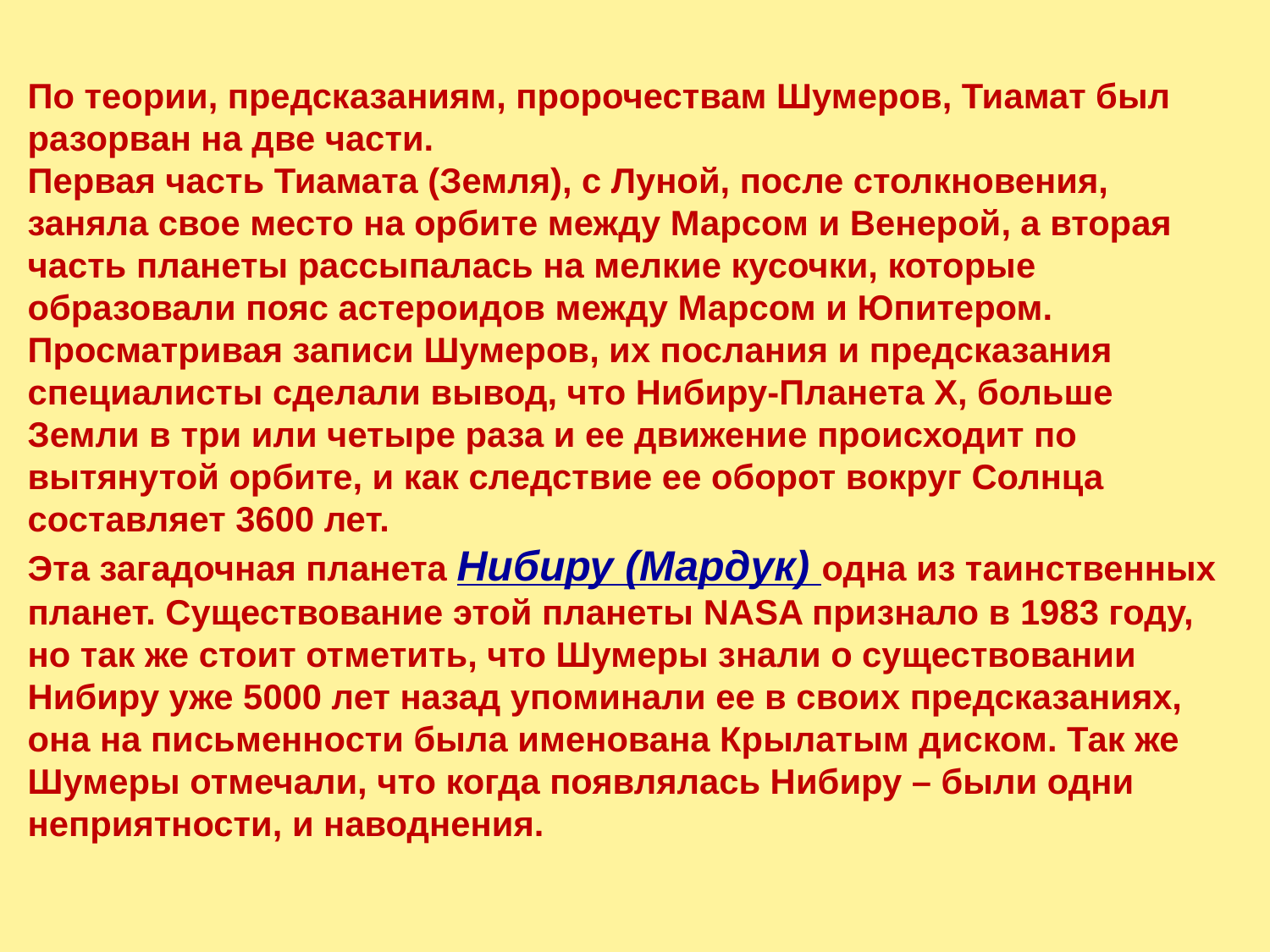

По теории, предсказаниям, пророчествам Шумеров, Тиамат был разорван на две части.
Первая часть Тиамата (Земля), с Луной, после столкновения, заняла свое место на орбите между Марсом и Венерой, а вторая часть планеты рассыпалась на мелкие кусочки, которые образовали пояс астероидов между Марсом и Юпитером.
Просматривая записи Шумеров, их послания и предсказания специалисты сделали вывод, что Нибиру-Планета Х, больше Земли в три или четыре раза и ее движение происходит по вытянутой орбите, и как следствие ее оборот вокруг Солнца составляет 3600 лет.
Эта загадочная планета Нибиру (Мардук) одна из таинственных планет. Существование этой планеты NASA признало в 1983 году, но так же стоит отметить, что Шумеры знали о существовании Нибиру уже 5000 лет назад упоминали ее в своих предсказаниях, она на письменности была именована Крылатым диском. Так же Шумеры отмечали, что когда появлялась Нибиру – были одни неприятности, и наводнения.